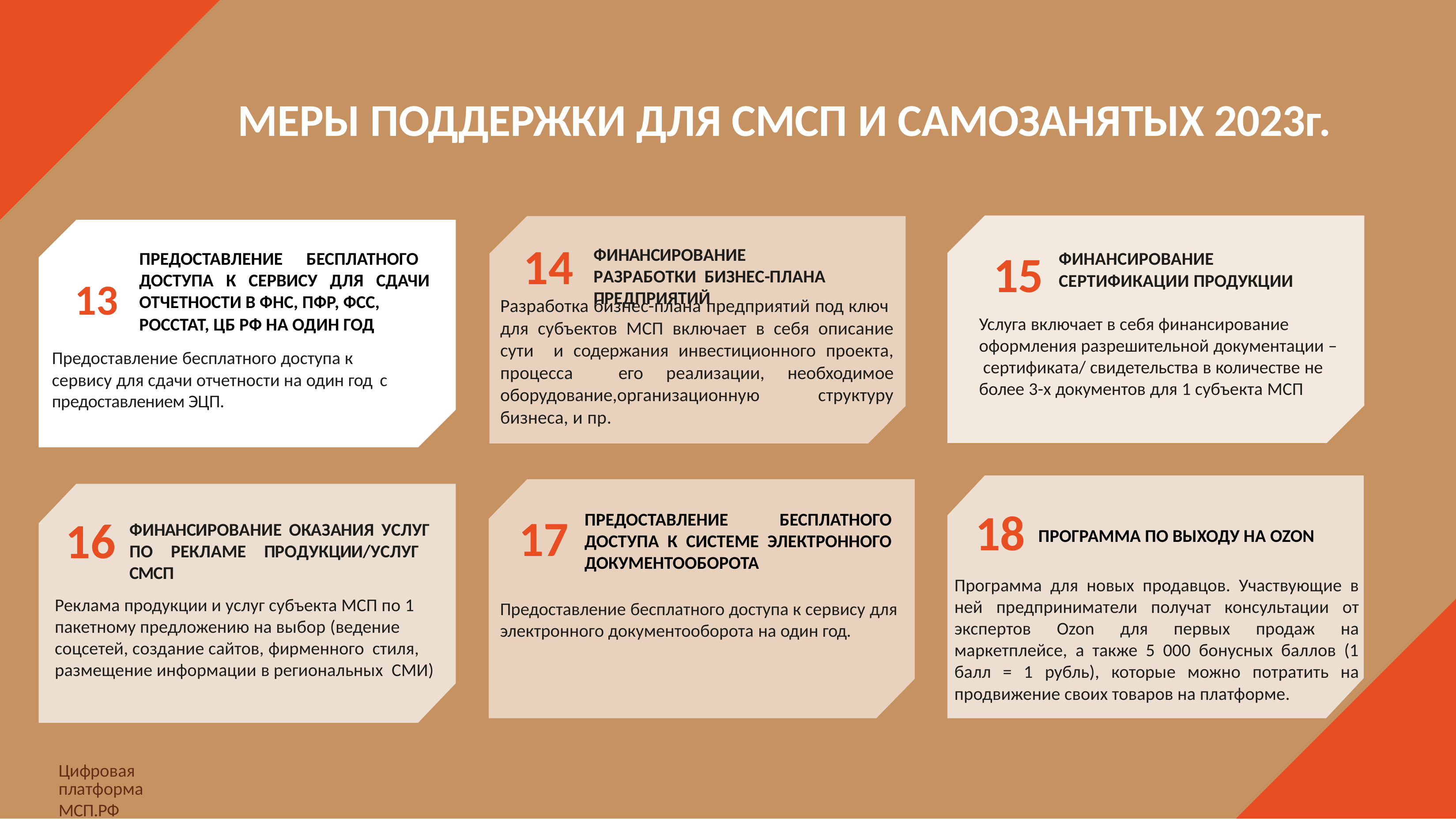

# МЕРЫ ПОДДЕРЖКИ ДЛЯ СМСП И САМОЗАНЯТЫХ 2023г.
13

14
ФИНАНСИРОВАНИЕ РАЗРАБОТКИ  БИЗНЕС-ПЛАНА ПРЕДПРИЯТИЙ
15
ПРЕДОСТАВЛЕНИЕ БЕСПЛАТНОГО  ДОСТУПА К СЕРВИСУ ДЛЯ СДАЧИ  ОТЧЕТНОСТИ В ФНС, ПФР, ФСС,
РОССТАТ, ЦБ РФ НА ОДИН ГОД

ФИНАНСИРОВАНИЕ  СЕРТИФИКАЦИИ ПРОДУКЦИИ
Разработка бизнес-плана предприятий под ключ  для субъектов МСП включает в себя описание сути  и содержания инвестиционного проекта, процесса  его реализации, необходимое оборудование,организационную структуру бизнеса, и пр.

Услуга включает в себя финансирование  оформления разрешительной документации –  сертификата/ свидетельства в количестве не
более 3-х документов для 1 субъекта МСП

Предоставление бесплатного доступа к
сервису для сдачи отчетности на один год  с предоставлением ЭЦП.

18
17
ПРЕДОСТАВЛЕНИЕ БЕСПЛАТНОГО ДОСТУПА К СИСТЕМЕ ЭЛЕКТРОННОГО ДОКУМЕНТООБОРОТА
16
ФИНАНСИРОВАНИЕ ОКАЗАНИЯ УСЛУГ  ПО РЕКЛАМЕ ПРОДУКЦИИ/УСЛУГ  СМСП
ПРОГРАММА ПО ВЫХОДУ НА OZON
Программа для новых продавцов. Участвующие в ней предприниматели получат консультации от экспертов Ozon для первых продаж на маркетплейсе, а также 5 000 бонусных баллов (1 балл = 1 рубль), которые можно потратить на продвижение своих товаров на платформе.

Реклама продукции и услуг субъекта МСП по 1  пакетному предложению на выбор (ведение  соцсетей, создание сайтов, фирменного  стиля, размещение информации в региональных  СМИ)

Предоставление бесплатного доступа к сервису для электронного документооборота на один год.

Цифровая платформа
МСП.РФ